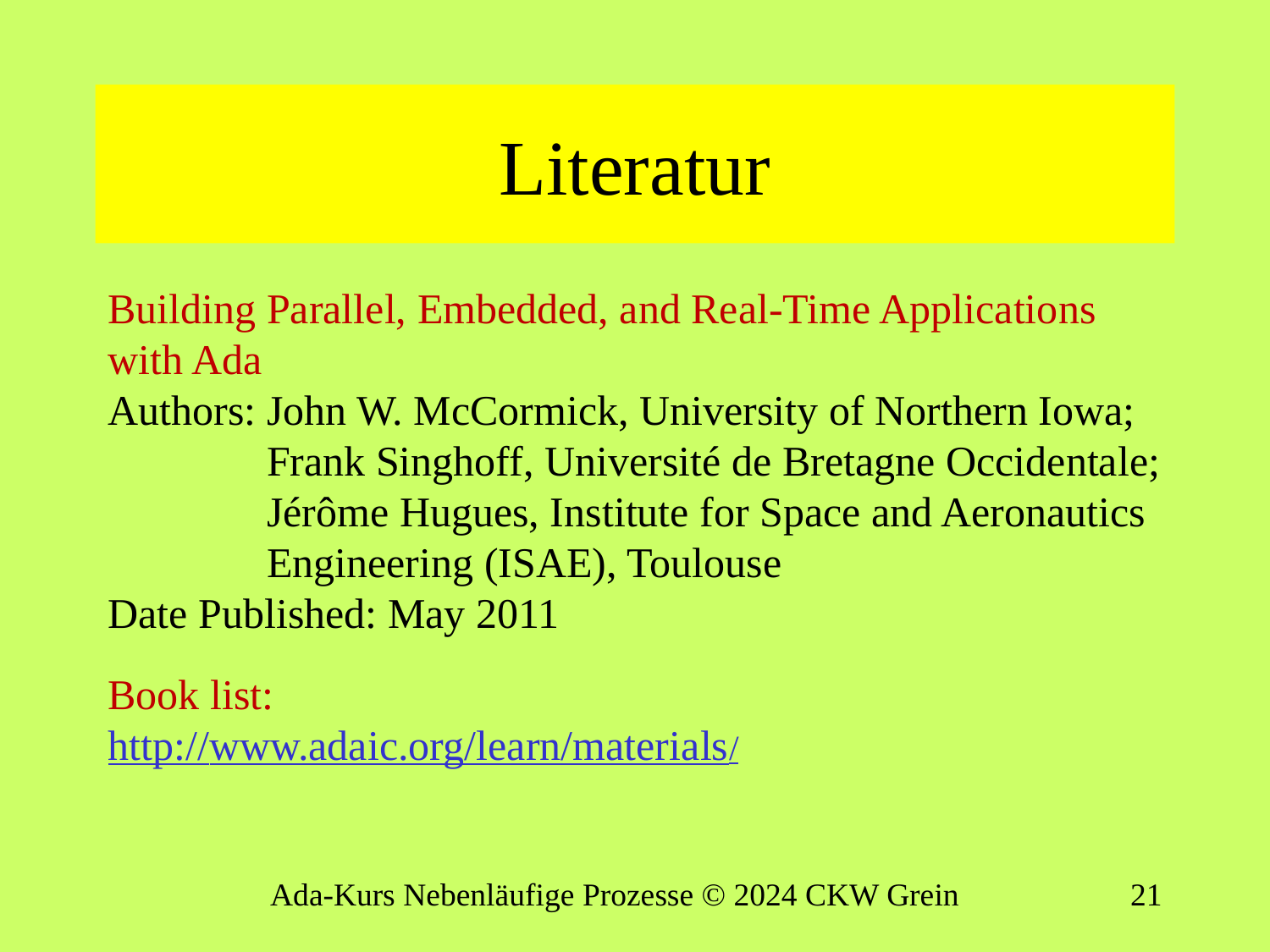

# Literatur
Building Parallel, Embedded, and Real-Time Applications with Ada
Authors: John W. McCormick, University of Northern Iowa;
               Frank Singhoff, Université de Bretagne Occidentale;
               Jérôme Hugues, Institute for Space and Aeronautics
               Engineering (ISAE), Toulouse
Date Published: May 2011
Book list:
http://www.adaic.org/learn/materials/
Ada-Kurs Nebenläufige Prozesse © 2024 CKW Grein
21